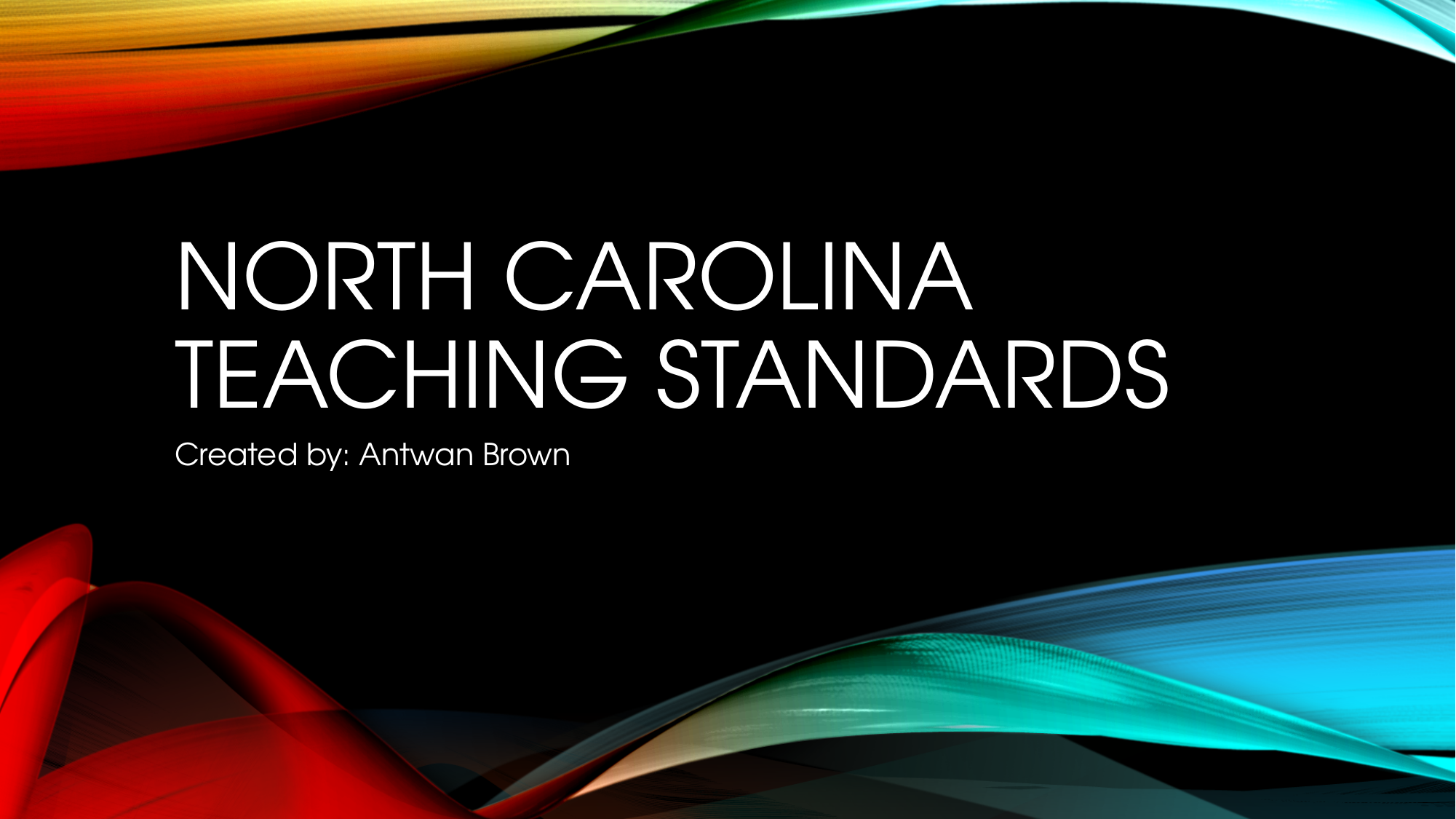

# North Carolina Teaching Standards
Created by: Antwan Brown